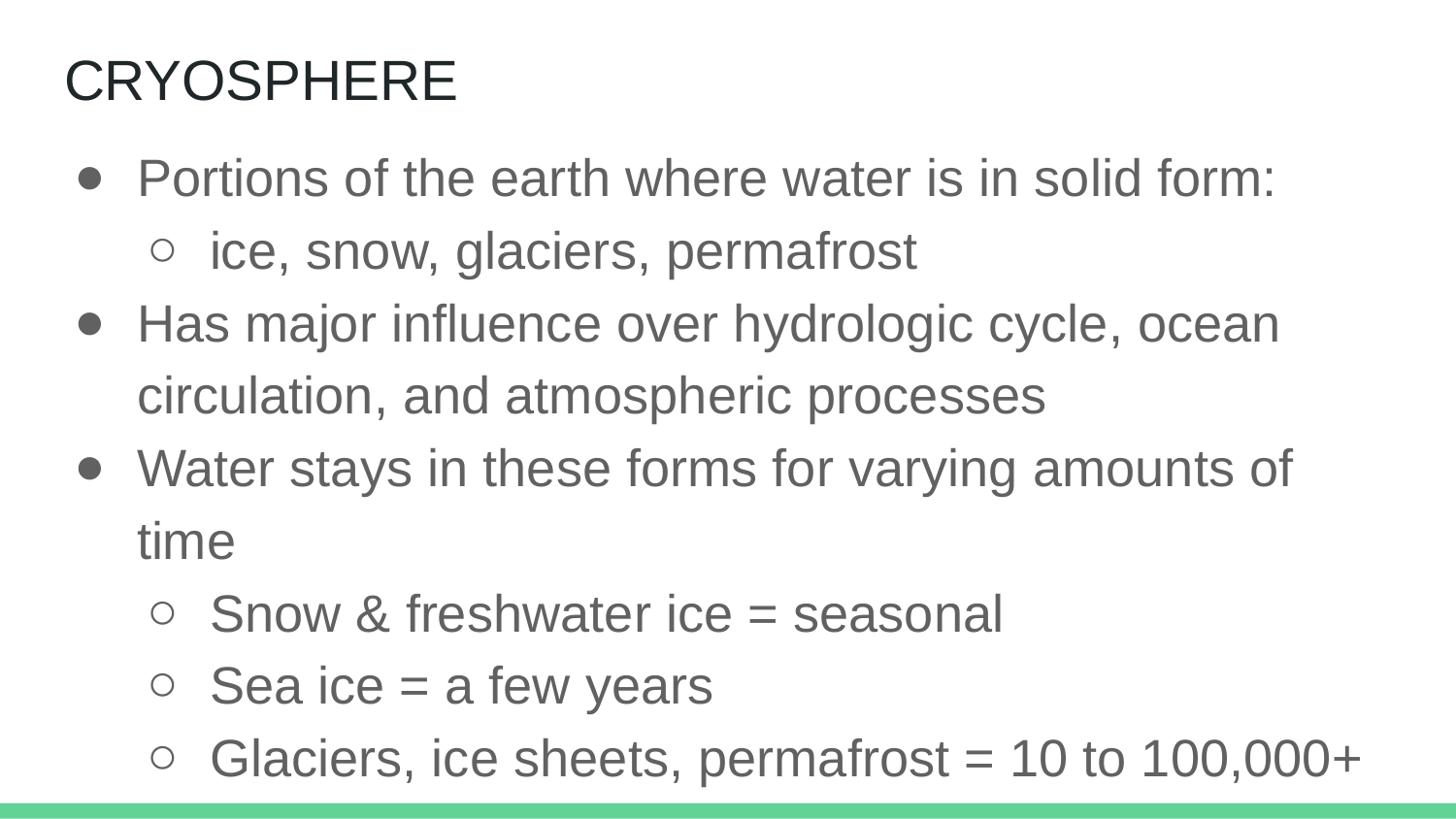

# CRYOSPHERE
Portions of the earth where water is in solid form:
ice, snow, glaciers, permafrost
Has major influence over hydrologic cycle, ocean circulation, and atmospheric processes
Water stays in these forms for varying amounts of time
Snow & freshwater ice = seasonal
Sea ice = a few years
Glaciers, ice sheets, permafrost = 10 to 100,000+ years